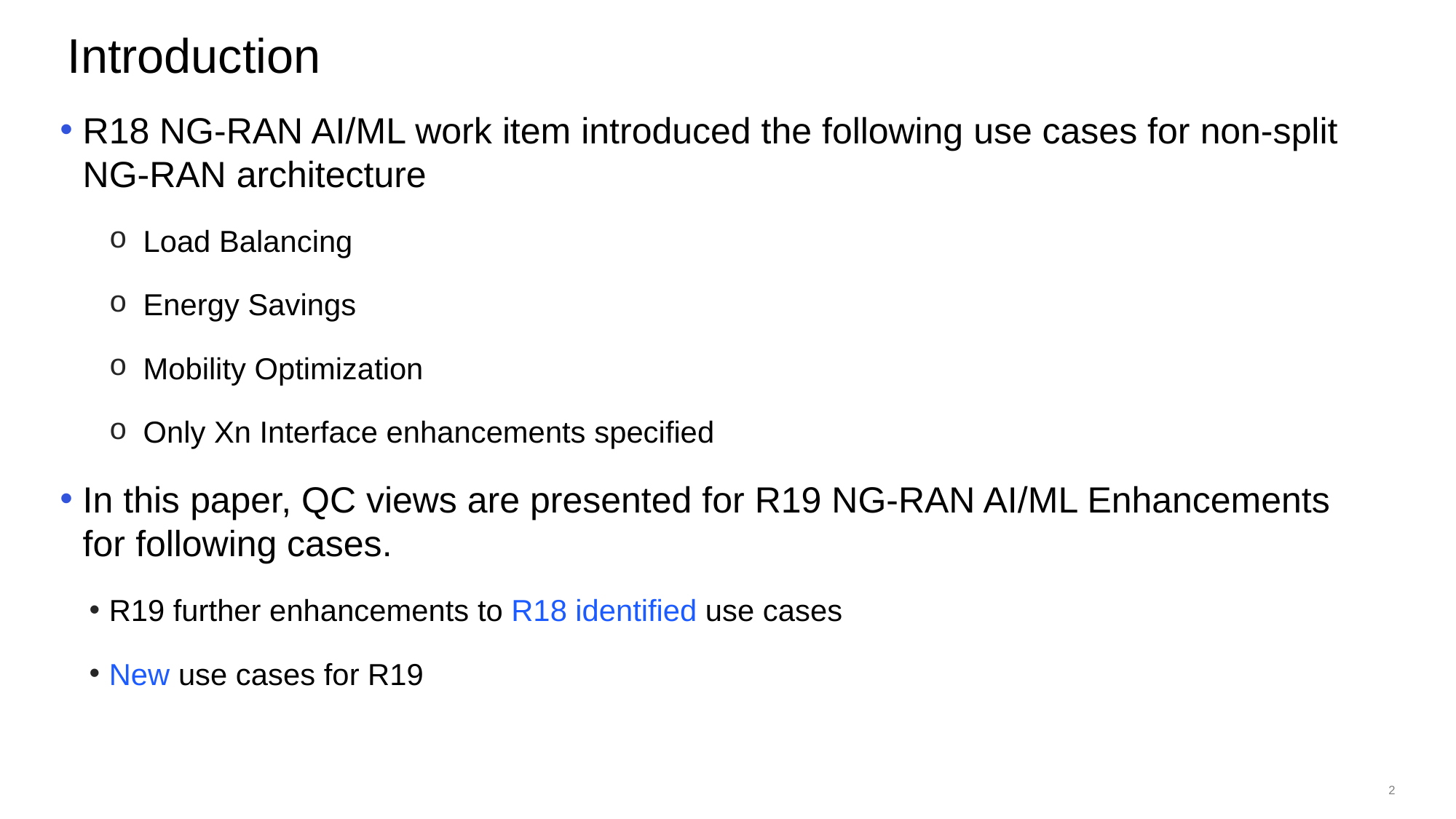

Introduction
R18 NG-RAN AI/ML work item introduced the following use cases for non-split NG-RAN architecture
Load Balancing
Energy Savings
Mobility Optimization
Only Xn Interface enhancements specified
In this paper, QC views are presented for R19 NG-RAN AI/ML Enhancements for following cases.
R19 further enhancements to R18 identified use cases
New use cases for R19